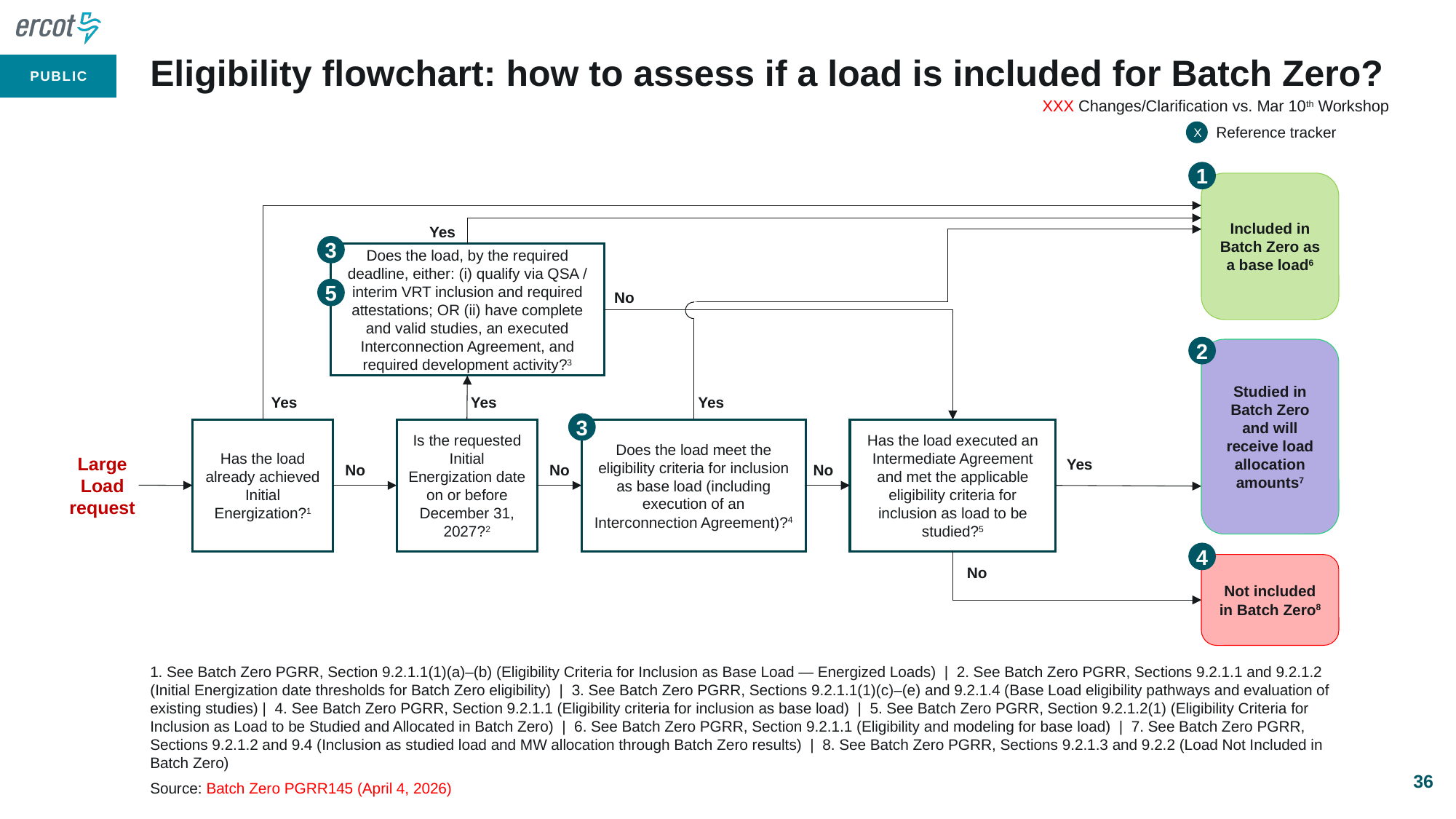

# Eligibility flowchart: how to assess if a load is included for Batch Zero?
XXX Changes/Clarification vs. Mar 10th Workshop
X
Reference tracker
1
Included in Batch Zero as a base load6
Yes
3
Does the load, by the required deadline, either: (i) qualify via QSA / interim VRT inclusion and required attestations; OR (ii) have complete and valid studies, an executed Interconnection Agreement, and required development activity?3
5
No

2
Studied in Batch Zero and will receive load allocation amounts7
Yes
Yes
Yes
3
Has the load already achieved Initial Energization?1
Is the requested Initial Energization date on or before December 31, 2027?2
Does the load meet the eligibility criteria for inclusion as base load (including execution of an Interconnection Agreement)?4
Has the load executed an Intermediate Agreement and met the applicable eligibility criteria for inclusion as load to be studied?5
Large Load request
Yes
No
No
No
4
Not included in Batch Zero8
No
1. See Batch Zero PGRR, Section 9.2.1.1(1)(a)–(b) (Eligibility Criteria for Inclusion as Base Load — Energized Loads)  |  2. See Batch Zero PGRR, Sections 9.2.1.1 and 9.2.1.2 (Initial Energization date thresholds for Batch Zero eligibility)  |  3. See Batch Zero PGRR, Sections 9.2.1.1(1)(c)–(e) and 9.2.1.4 (Base Load eligibility pathways and evaluation of existing studies) |  4. See Batch Zero PGRR, Section 9.2.1.1 (Eligibility criteria for inclusion as base load)  |  5. See Batch Zero PGRR, Section 9.2.1.2(1) (Eligibility Criteria for Inclusion as Load to be Studied and Allocated in Batch Zero)  |  6. See Batch Zero PGRR, Section 9.2.1.1 (Eligibility and modeling for base load)  |  7. See Batch Zero PGRR, Sections 9.2.1.2 and 9.4 (Inclusion as studied load and MW allocation through Batch Zero results)  |  8. See Batch Zero PGRR, Sections 9.2.1.3 and 9.2.2 (Load Not Included in Batch Zero)
36
Source: Batch Zero PGRR145 (April 4, 2026)